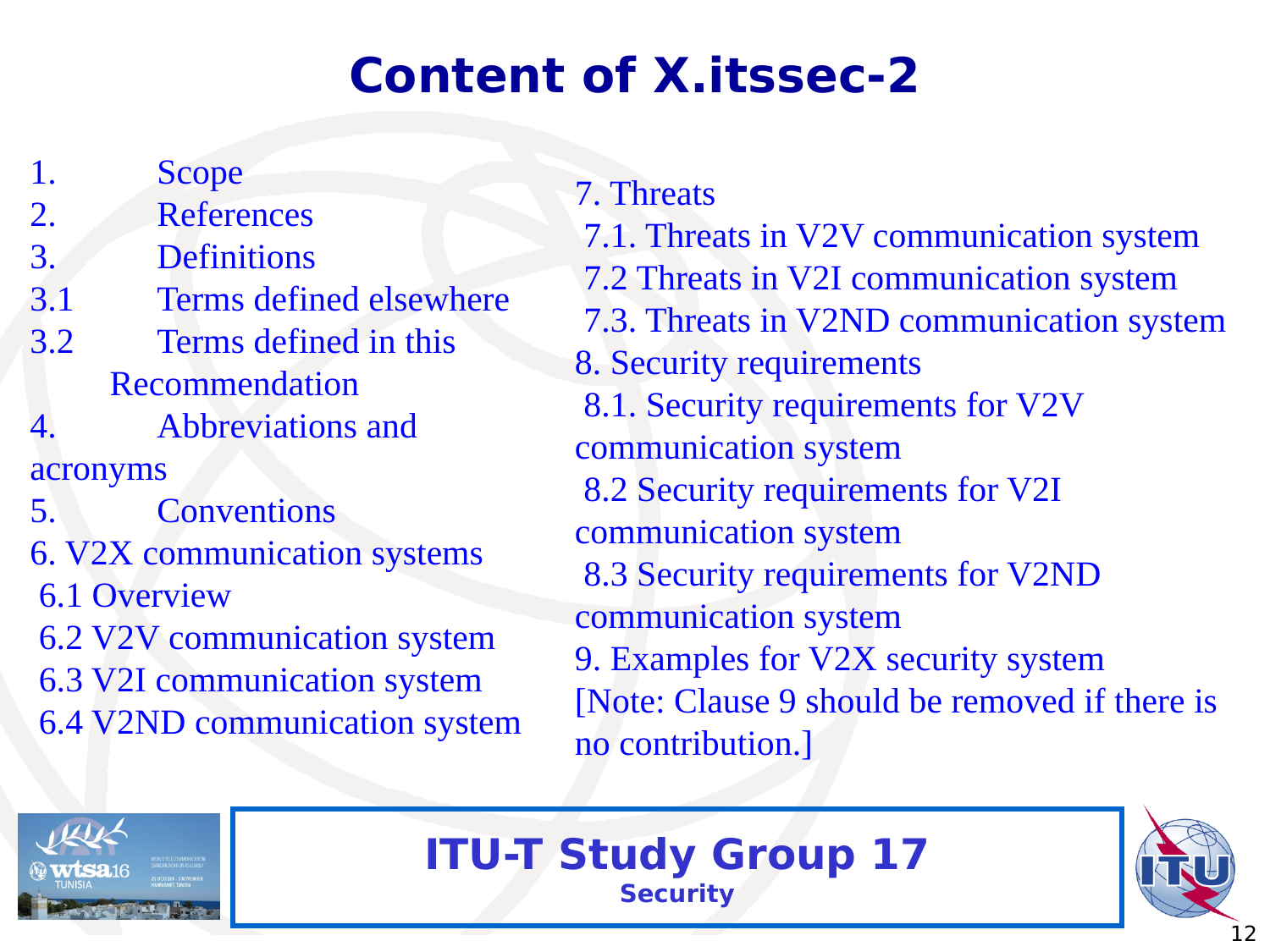

# Content of X.itssec-2
1.	Scope
2.	References
3.	Definitions
3.1	Terms defined elsewhere
3.2	Terms defined in this
         Recommendation
4.	Abbreviations and acronyms
5.	Conventions
6. V2X communication systems
 6.1 Overview
 6.2 V2V communication system
 6.3 V2I communication system
 6.4 V2ND communication system

7. Threats
 7.1. Threats in V2V communication system
 7.2 Threats in V2I communication system
 7.3. Threats in V2ND communication system
8. Security requirements
 8.1. Security requirements for V2V communication system
 8.2 Security requirements for V2I communication system
 8.3 Security requirements for V2ND communication system
9. Examples for V2X security system
[Note: Clause 9 should be removed if there is no contribution.]